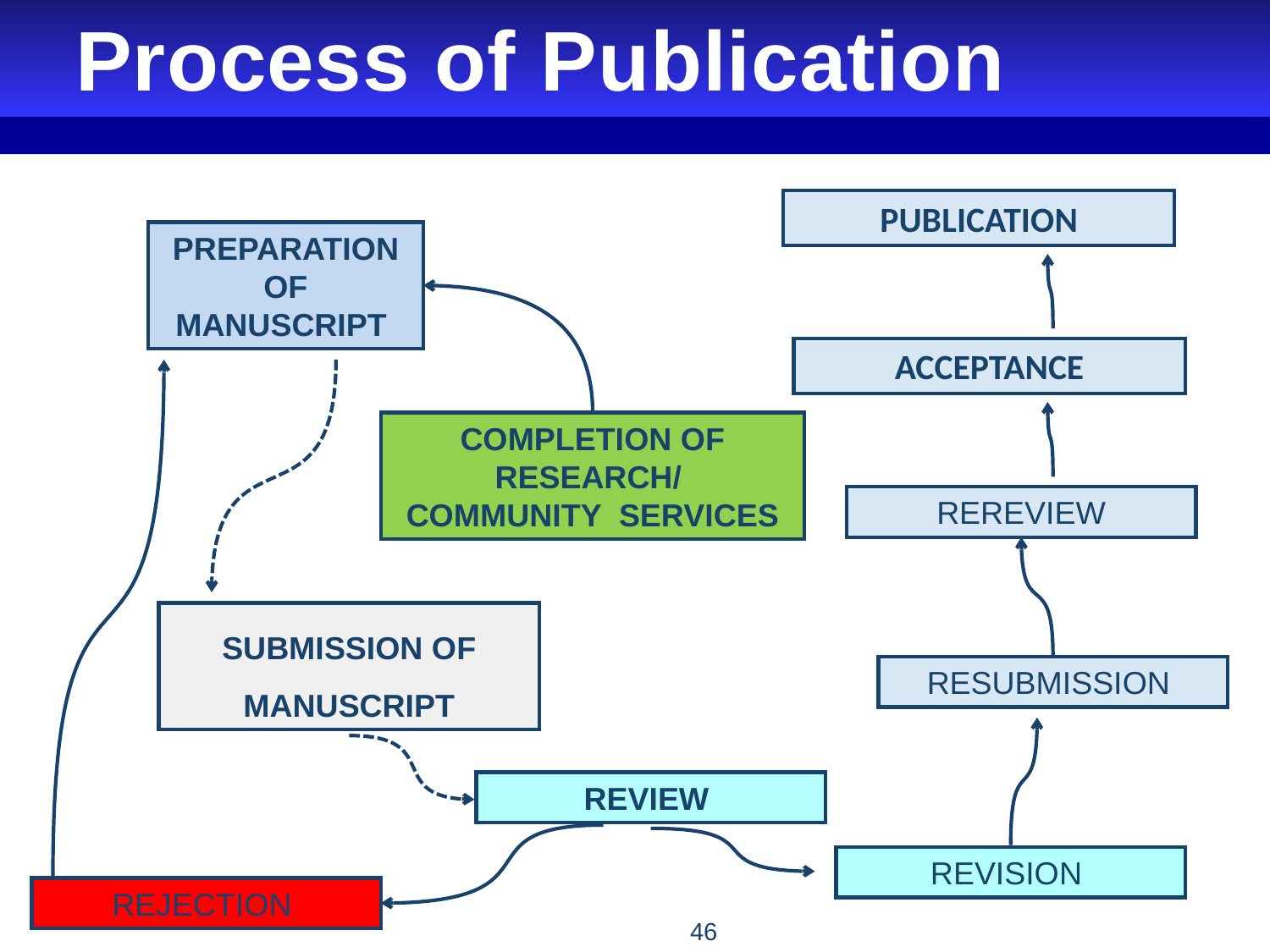

Process of Publication
PUBLICATION
PREPARATION OF MANUSCRIPT
ACCEPTANCE
COMPLETION OF RESEARCH/
COMMUNITY  SERVICES
REREVIEW
SUBMISSION OF MANUSCRIPT
RESUBMISSION
REVIEW
REVISION
REJECTION
46